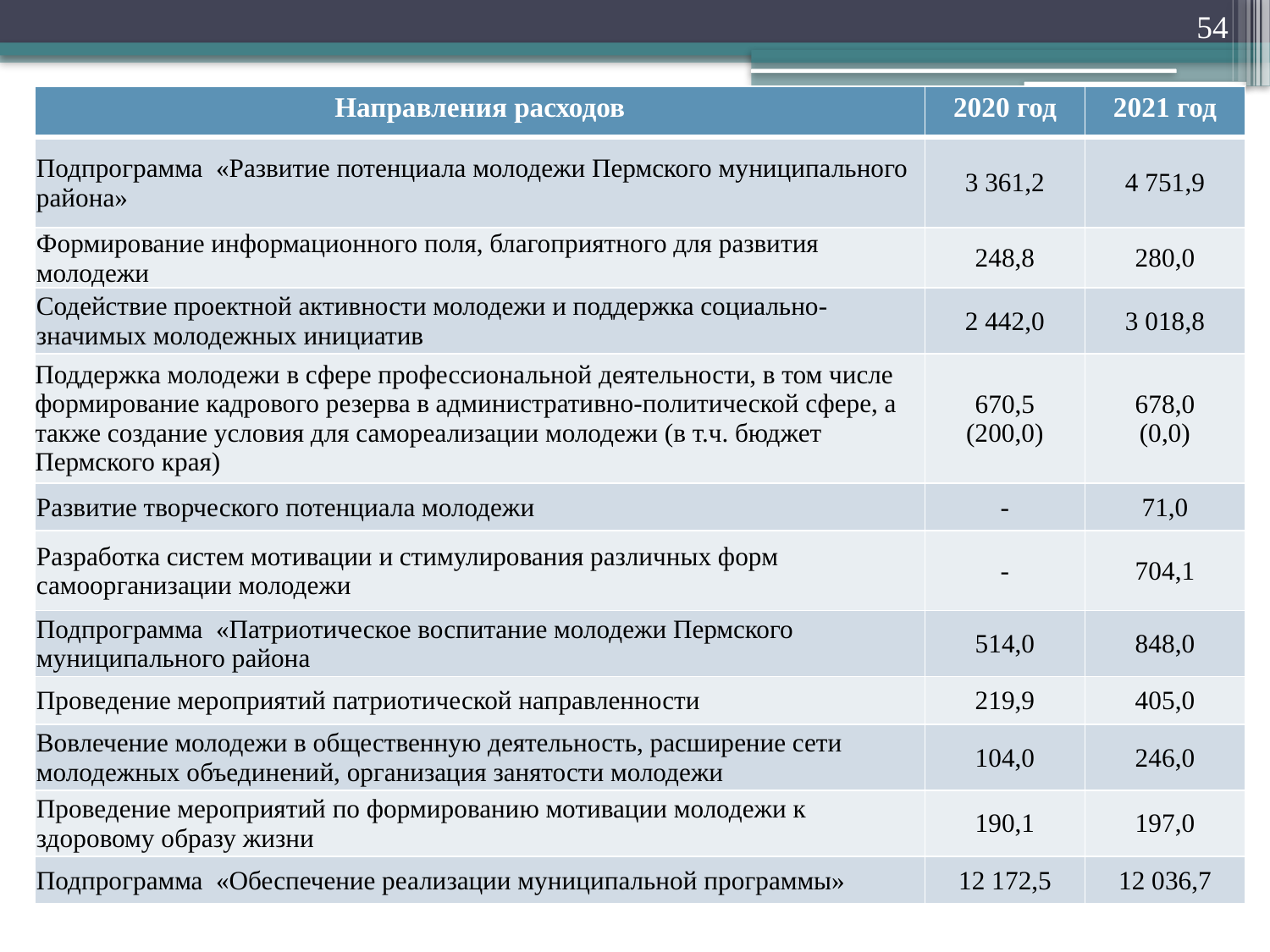

54
| Направления расходов | 2020 год | 2021 год |
| --- | --- | --- |
| Подпрограмма «Развитие потенциала молодежи Пермского муниципального района» | 3 361,2 | 4 751,9 |
| Формирование информационного поля, благоприятного для развития молодежи | 248,8 | 280,0 |
| Содействие проектной активности молодежи и поддержка социально-значимых молодежных инициатив | 2 442,0 | 3 018,8 |
| Поддержка молодежи в сфере профессиональной деятельности, в том числе формирование кадрового резерва в административно-политической сфере, а также создание условия для самореализации молодежи (в т.ч. бюджет Пермского края) | 670,5 (200,0) | 678,0 (0,0) |
| Развитие творческого потенциала молодежи | - | 71,0 |
| Разработка систем мотивации и стимулирования различных форм самоорганизации молодежи | - | 704,1 |
| Подпрограмма «Патриотическое воспитание молодежи Пермского муниципального района | 514,0 | 848,0 |
| Проведение мероприятий патриотической направленности | 219,9 | 405,0 |
| Вовлечение молодежи в общественную деятельность, расширение сети молодежных объединений, организация занятости молодежи | 104,0 | 246,0 |
| Проведение мероприятий по формированию мотивации молодежи к здоровому образу жизни | 190,1 | 197,0 |
| Подпрограмма «Обеспечение реализации муниципальной программы» | 12 172,5 | 12 036,7 |